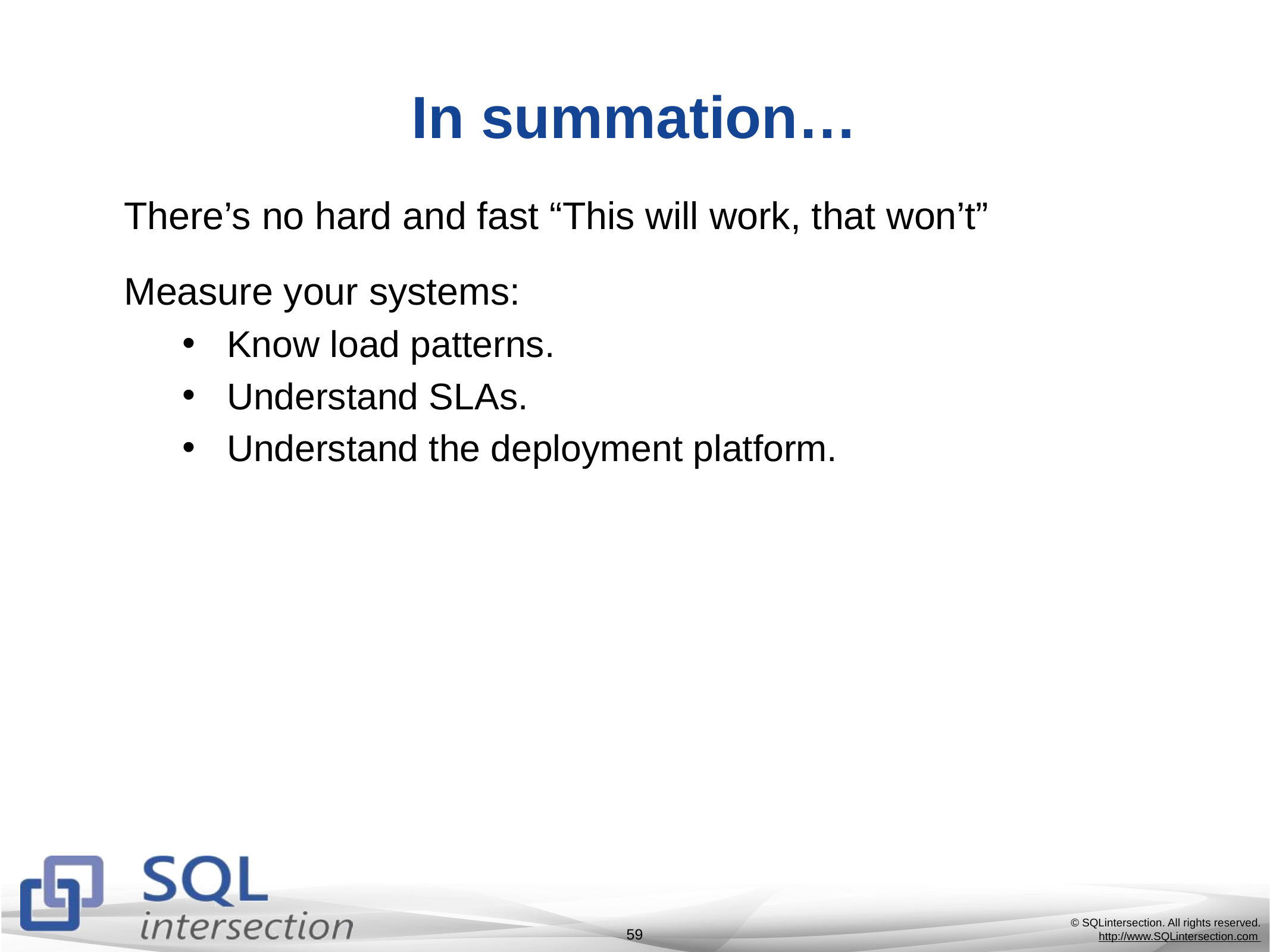

# In summation…
There’s no hard and fast “This will work, that won’t”
Measure your systems:
Know load patterns.
Understand SLAs.
Understand the deployment platform.